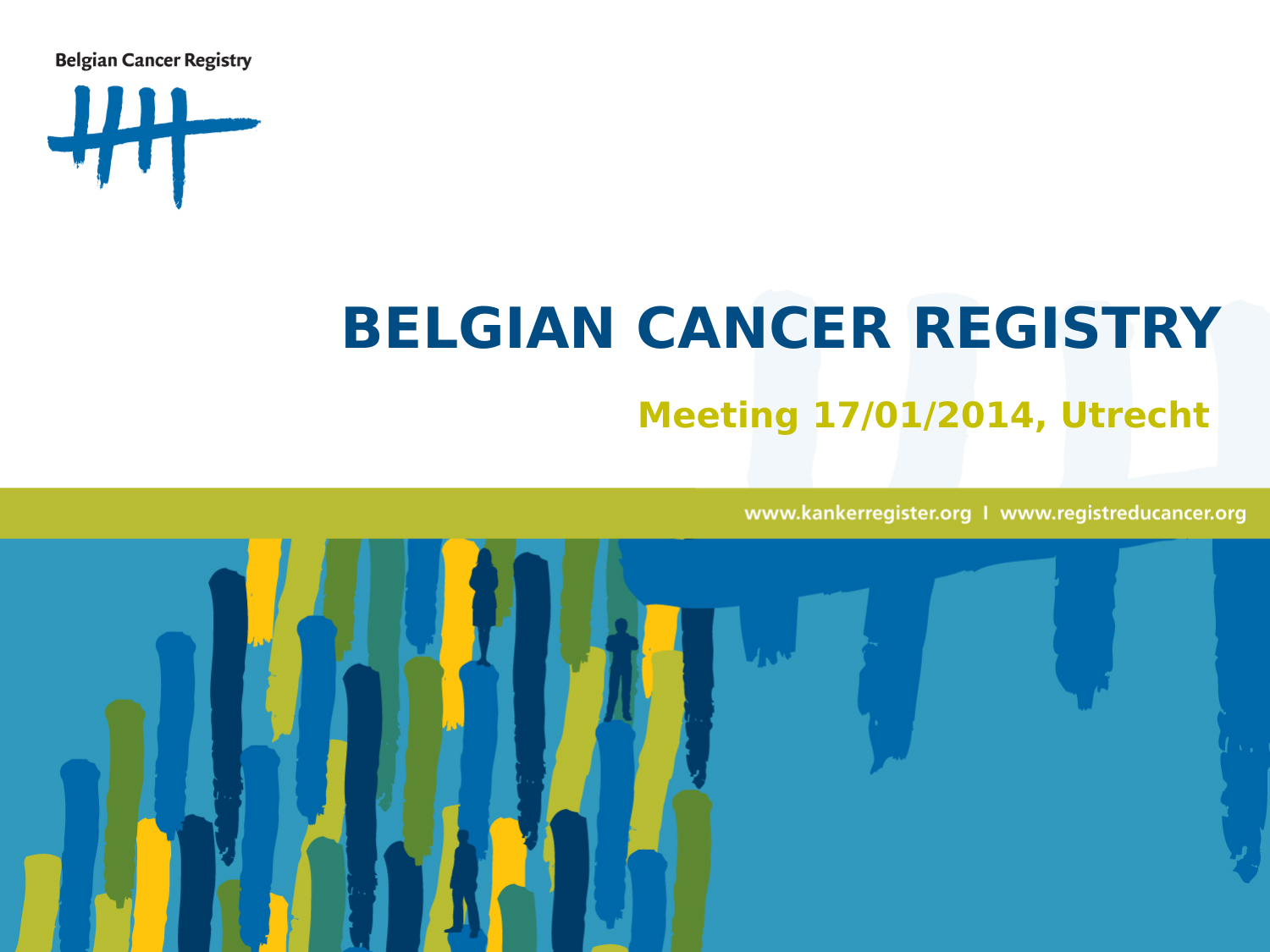

# BELGIAN CANCER REGISTRY
Meeting 17/01/2014, Utrecht